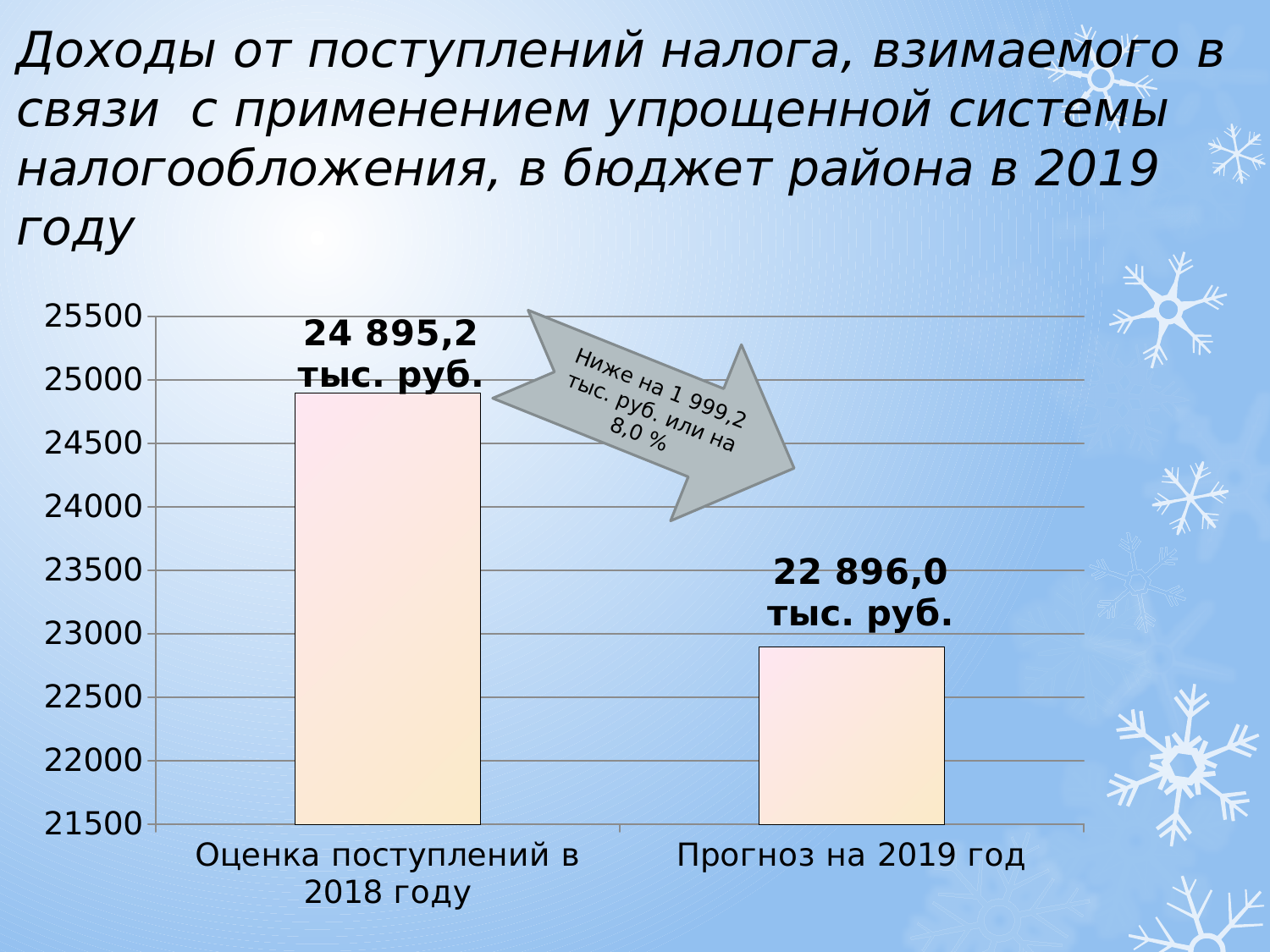

# Доходы от поступлений налога, взимаемого в связи  с применением упрощенной системы налогообложения, в бюджет района в 2019 году

### Chart

| Category | Столбец1 |
|---|---|
| Оценка поступлений в 2018 году | 24895.2 |
| Прогноз на 2019 год | 22896.0 |
Ниже на 1 999,2 тыс. руб. или на 8,0 %